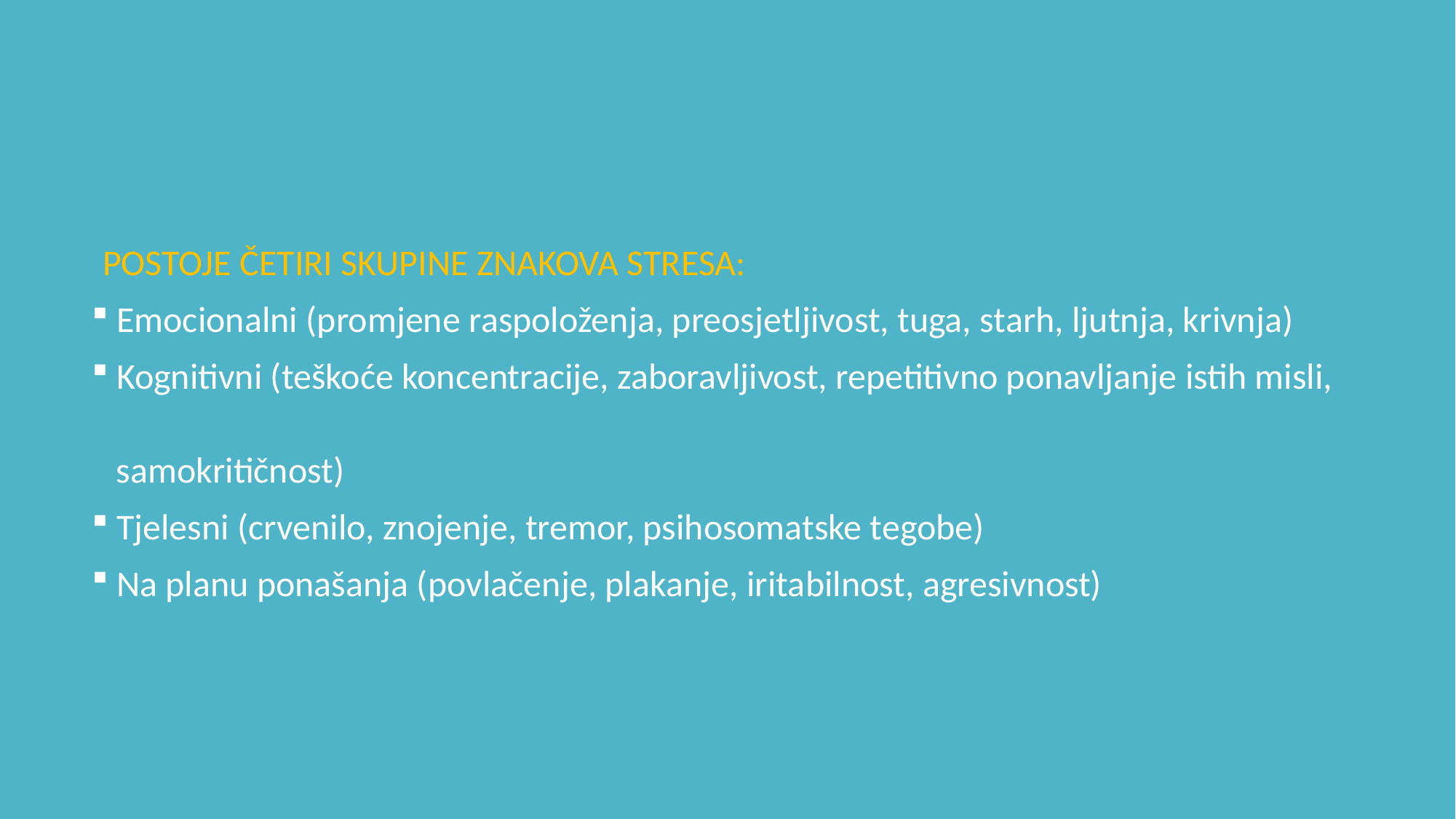

# PpoPP
POSTOJE ČETIRI SKUPINE ZNAKOVA STRESA:
 Emocionalni (promjene raspoloženja, preosjetljivost, tuga, starh, ljutnja, krivnja)
 Kognitivni (teškoće koncentracije, zaboravljivost, repetitivno ponavljanje istih misli,
   samokritičnost)
 Tjelesni (crvenilo, znojenje, tremor, psihosomatske tegobe)
 Na planu ponašanja (povlačenje, plakanje, iritabilnost, agresivnost)